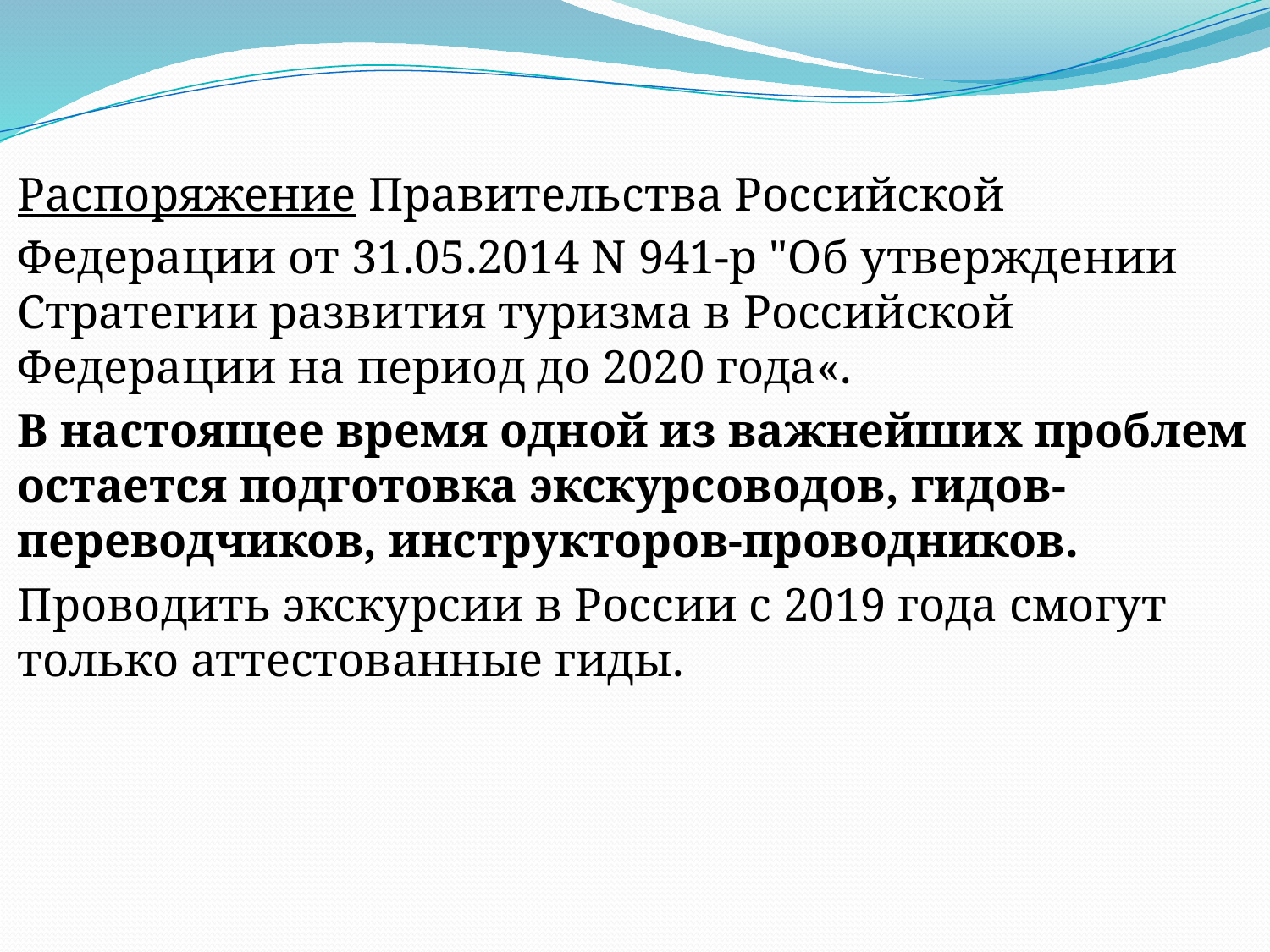

Распоряжение Правительства Российской Федерации от 31.05.2014 N 941-р "Об утверждении Стратегии развития туризма в Российской Федерации на период до 2020 года«.
В настоящее время одной из важнейших проблем остается подготовка экскурсоводов, гидов-переводчиков, инструкторов-проводников.
Проводить экскурсии в России с 2019 года смогут только аттестованные гиды.